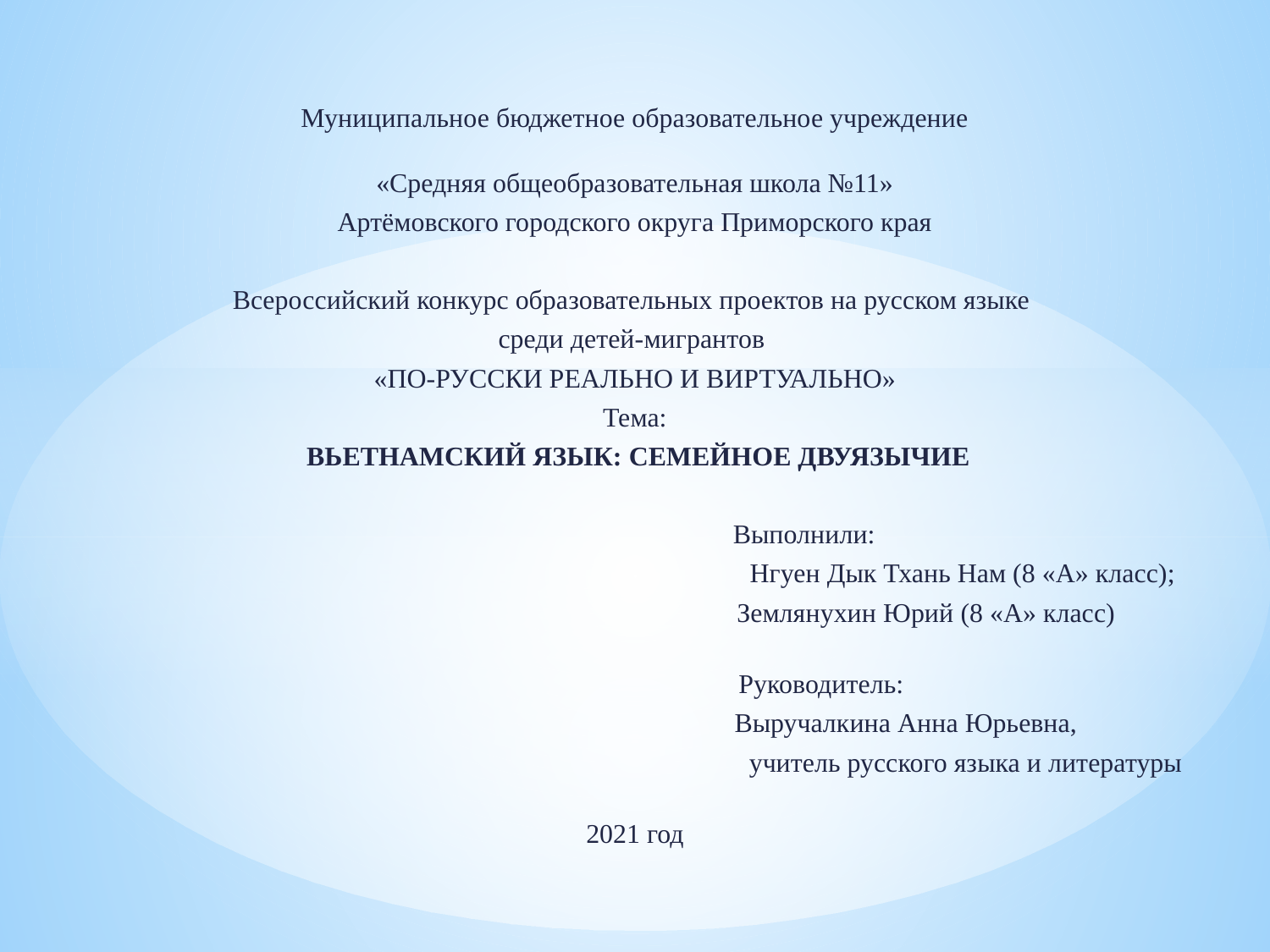

Муниципальное бюджетное образовательное учреждение
«Средняя общеобразовательная школа №11»
Артёмовского городского округа Приморского края

Всероссийский конкурс образовательных проектов на русском языке
среди детей-мигрантов
«ПО-РУССКИ РЕАЛЬНО И ВИРТУАЛЬНО»
Тема:
 ВЬЕТНАМСКИЙ ЯЗЫК: СЕМЕЙНОЕ ДВУЯЗЫЧИЕ

                                                  Выполнили:
        Нгуен Дык Тхань Нам (8 «А» класс);
                                                                                      Землянухин Юрий (8 «А» класс)
 
                                                        Руководитель:
                                                                                Выручалкина Анна Юрьевна,
                                           учитель русского языка и литературы
2021 год